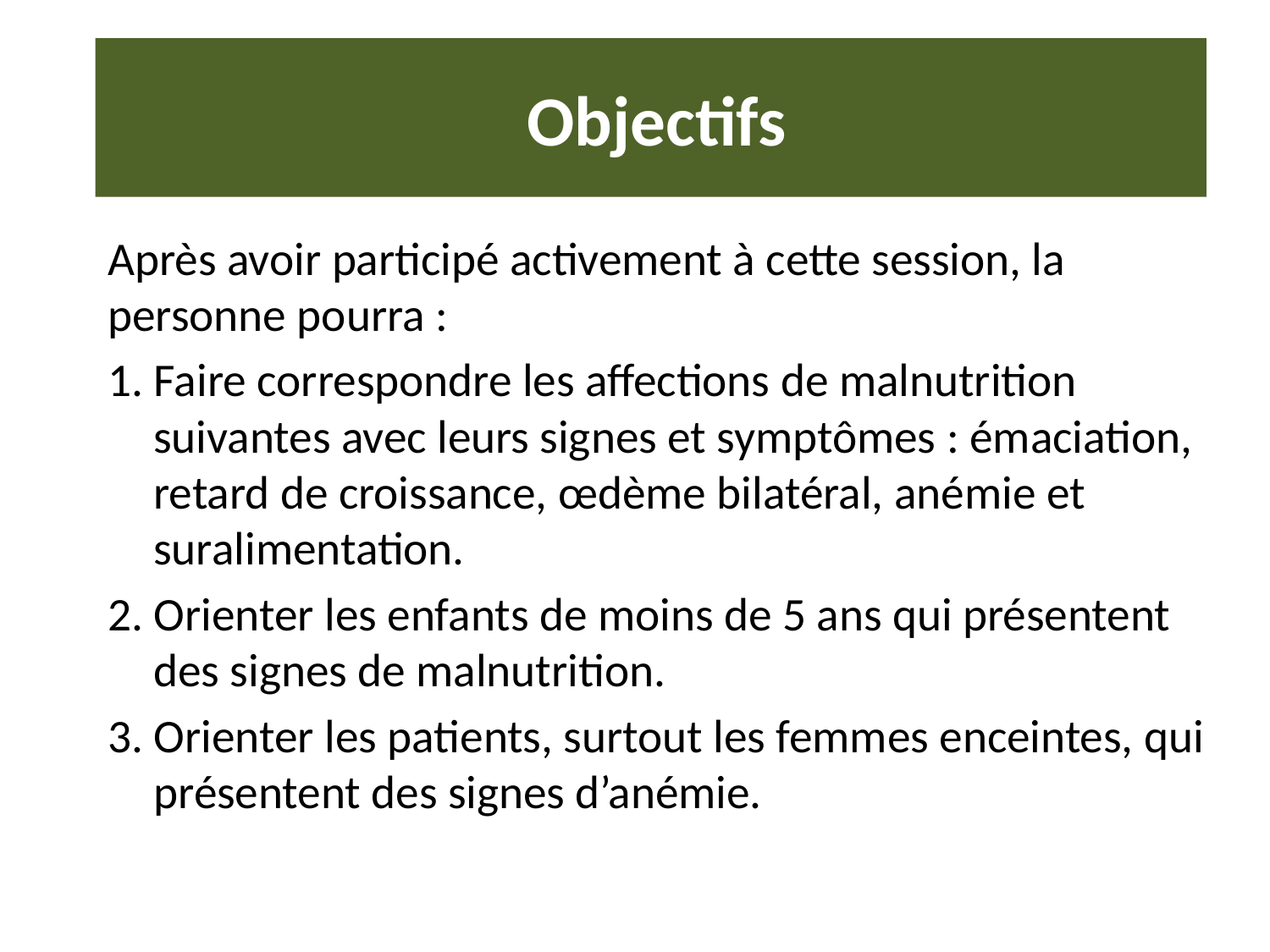

# Objectifs
Après avoir participé activement à cette session, la personne pourra :
1. Faire correspondre les affections de malnutrition suivantes avec leurs signes et symptômes : émaciation, retard de croissance, œdème bilatéral, anémie et suralimentation.
2. Orienter les enfants de moins de 5 ans qui présentent des signes de malnutrition.
3. Orienter les patients, surtout les femmes enceintes, qui présentent des signes d’anémie.